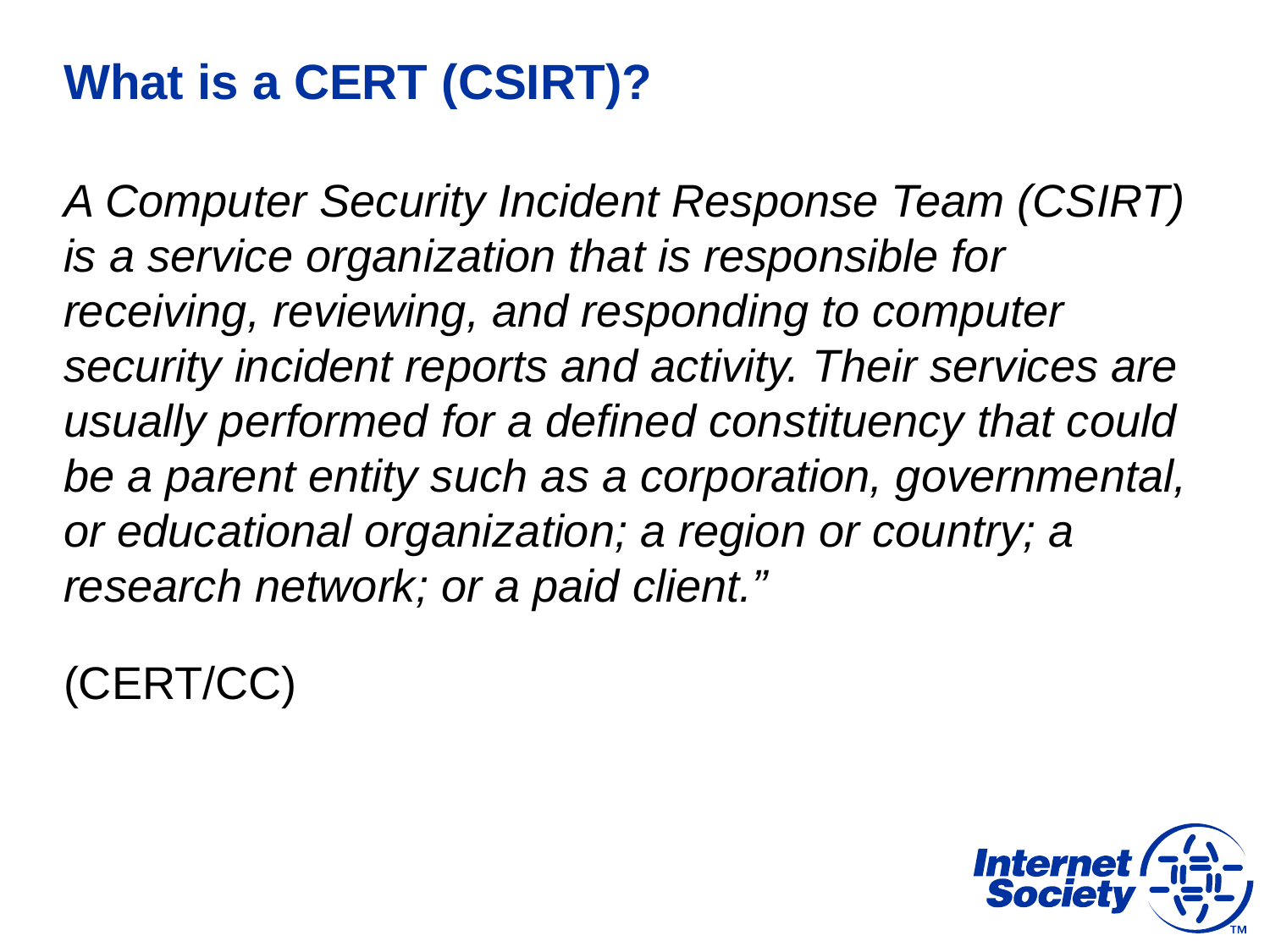

# What is a CERT (CSIRT)?
A Computer Security Incident Response Team (CSIRT) is a service organization that is responsible for receiving, reviewing, and responding to computer security incident reports and activity. Their services are usually performed for a defined constituency that could be a parent entity such as a corporation, governmental, or educational organization; a region or country; a research network; or a paid client.”
(CERT/CC)